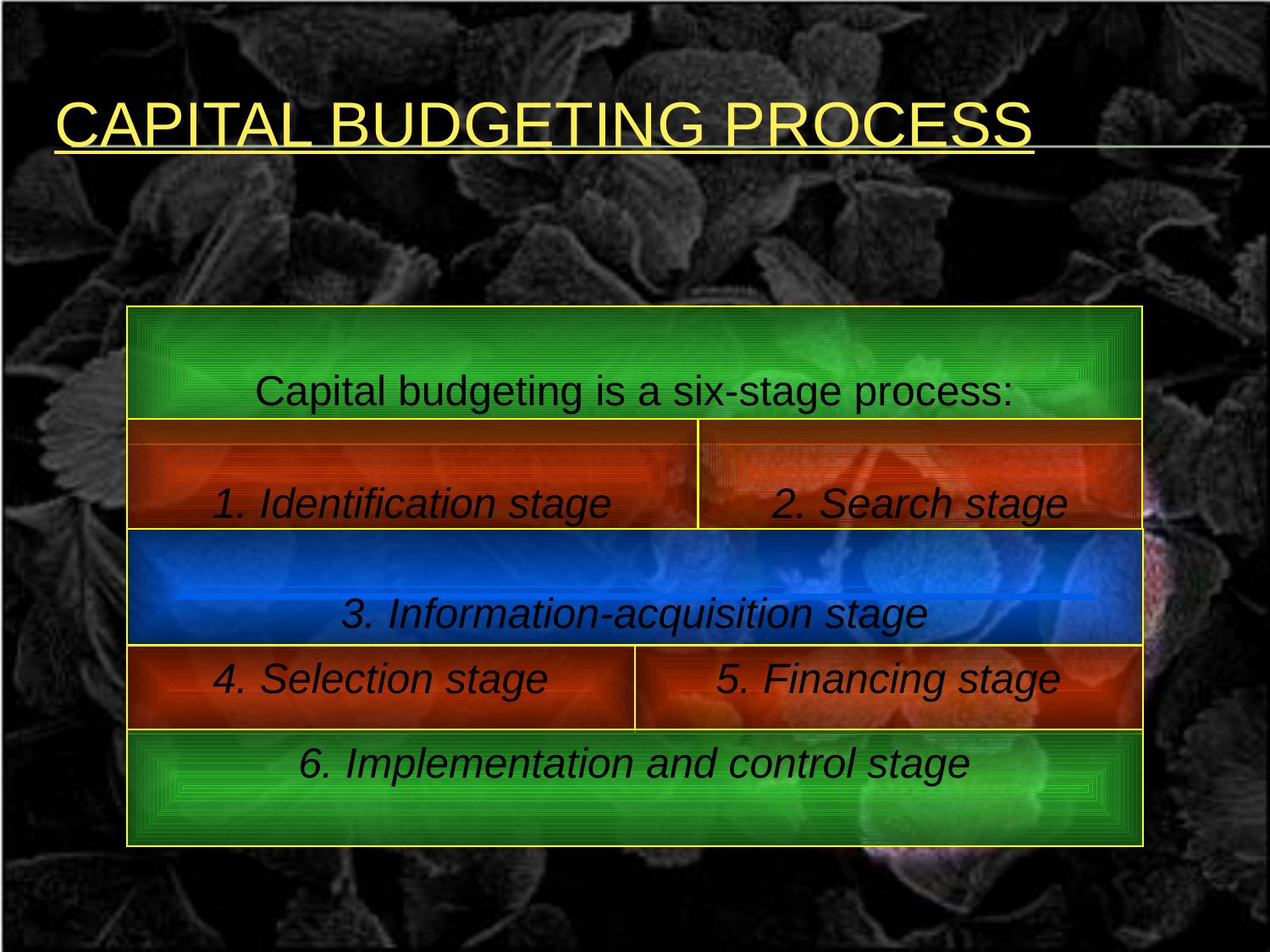

# Capital budgeting process

Capital budgeting is a six-stage process:

1. Identification stage

2. Search stage

3. Information-acquisition stage
4. Selection stage
5. Financing stage
6. Implementation and control stage